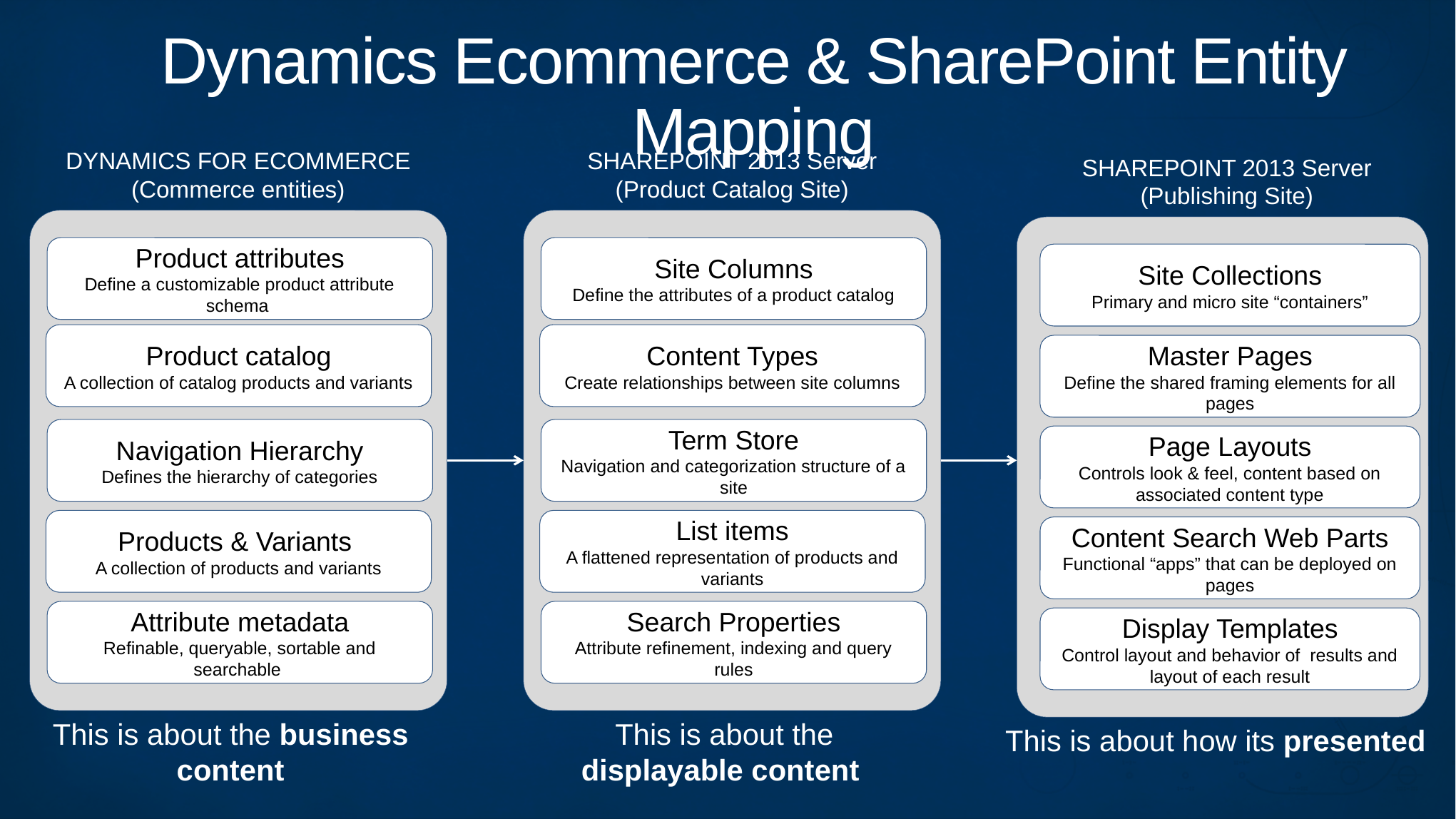

Dynamics Ecommerce & SharePoint Entity Mapping
DYNAMICS FOR ECOMMERCE
(Commerce entities)
SHAREPOINT 2013 Server
(Product Catalog Site)
SHAREPOINT 2013 Server
(Publishing Site)

Product attributes
Define a customizable product attribute schema
Site Columns
Define the attributes of a product catalog
Site Collections
Primary and micro site “containers”
Product catalog
A collection of catalog products and variants
Content Types
Create relationships between site columns
Master Pages
Define the shared framing elements for all pages
Navigation Hierarchy
Defines the hierarchy of categories
Term Store
Navigation and categorization structure of a site
Page Layouts
Controls look & feel, content based on associated content type
Products & Variants
A collection of products and variants
List items
A flattened representation of products and variants
Content Search Web Parts
Functional “apps” that can be deployed on pages
Attribute metadata
Refinable, queryable, sortable and searchable
Search Properties
Attribute refinement, indexing and query rules
Display Templates
Control layout and behavior of  results and layout of each result
This is about the business content
This is about the displayable content
This is about how its presented